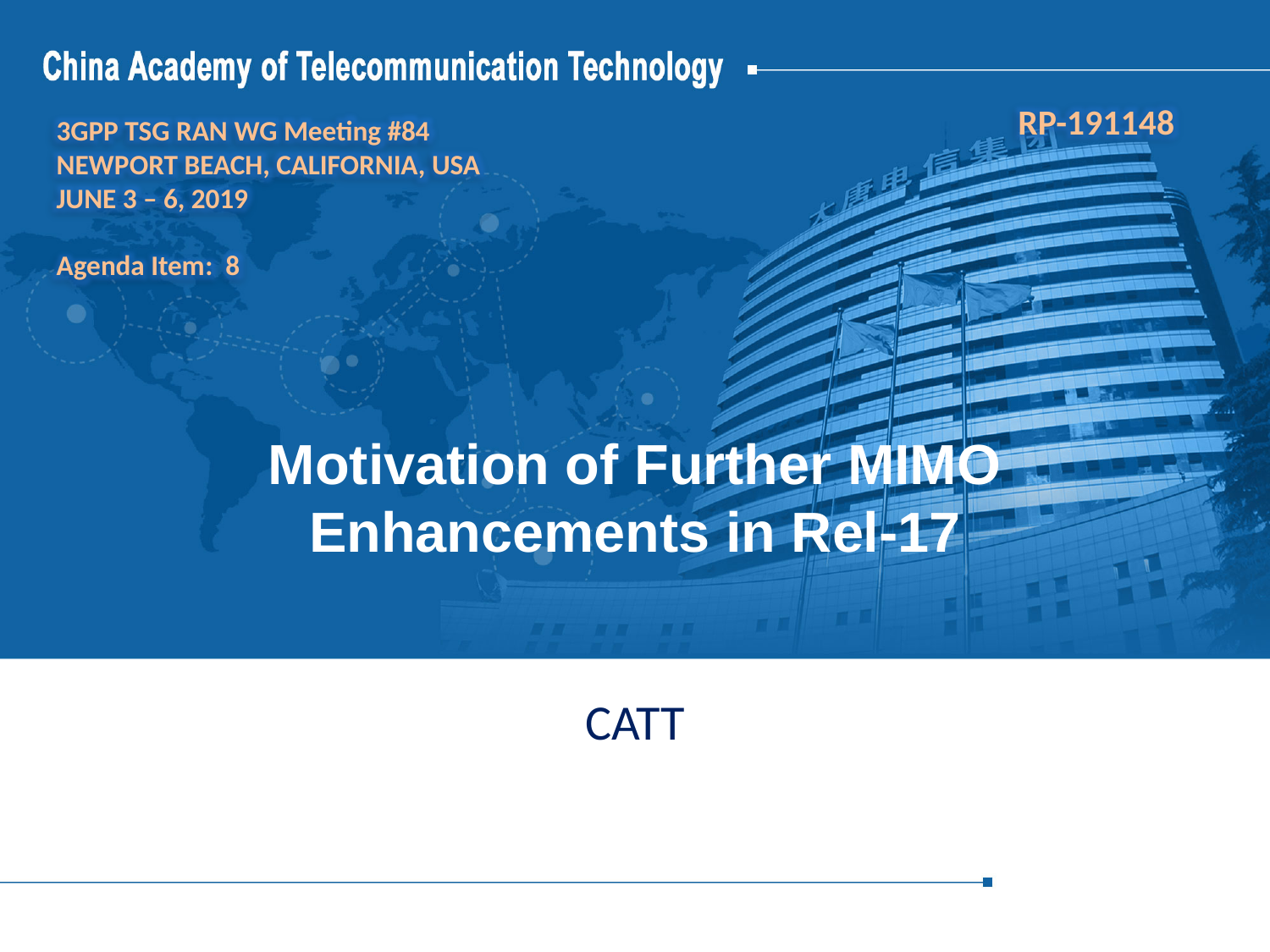

RP-191148
3GPP TSG RAN WG Meeting #84
Newport Beach, California, USA
June 3 – 6, 2019

Agenda Item:  8
# Motivation of Further MIMO Enhancements in Rel-17
CATT